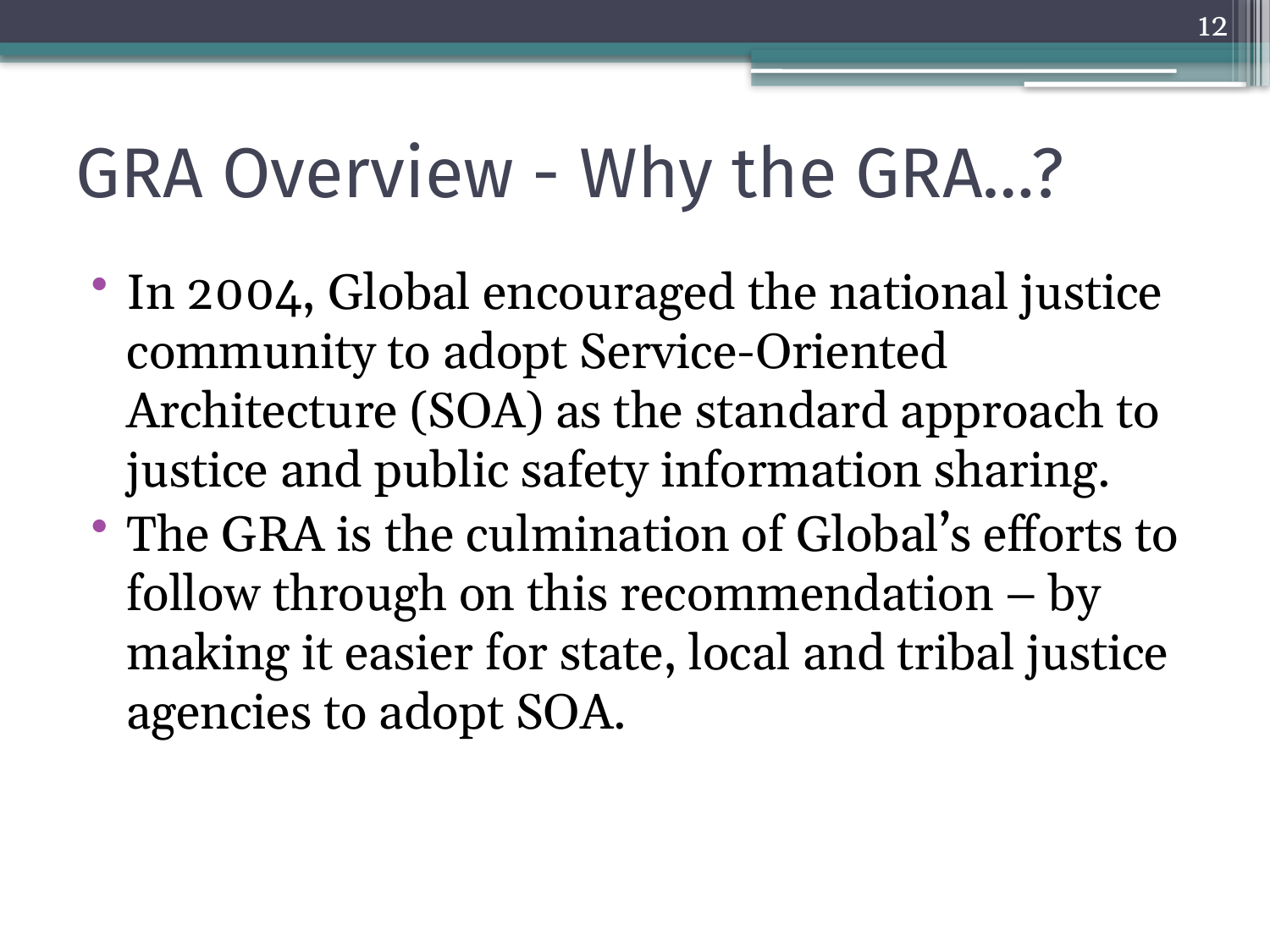

12
# GRA Overview - Why the GRA…?
In 2004, Global encouraged the national justice community to adopt Service-Oriented Architecture (SOA) as the standard approach to justice and public safety information sharing.
The GRA is the culmination of Global’s efforts to follow through on this recommendation – by making it easier for state, local and tribal justice agencies to adopt SOA.